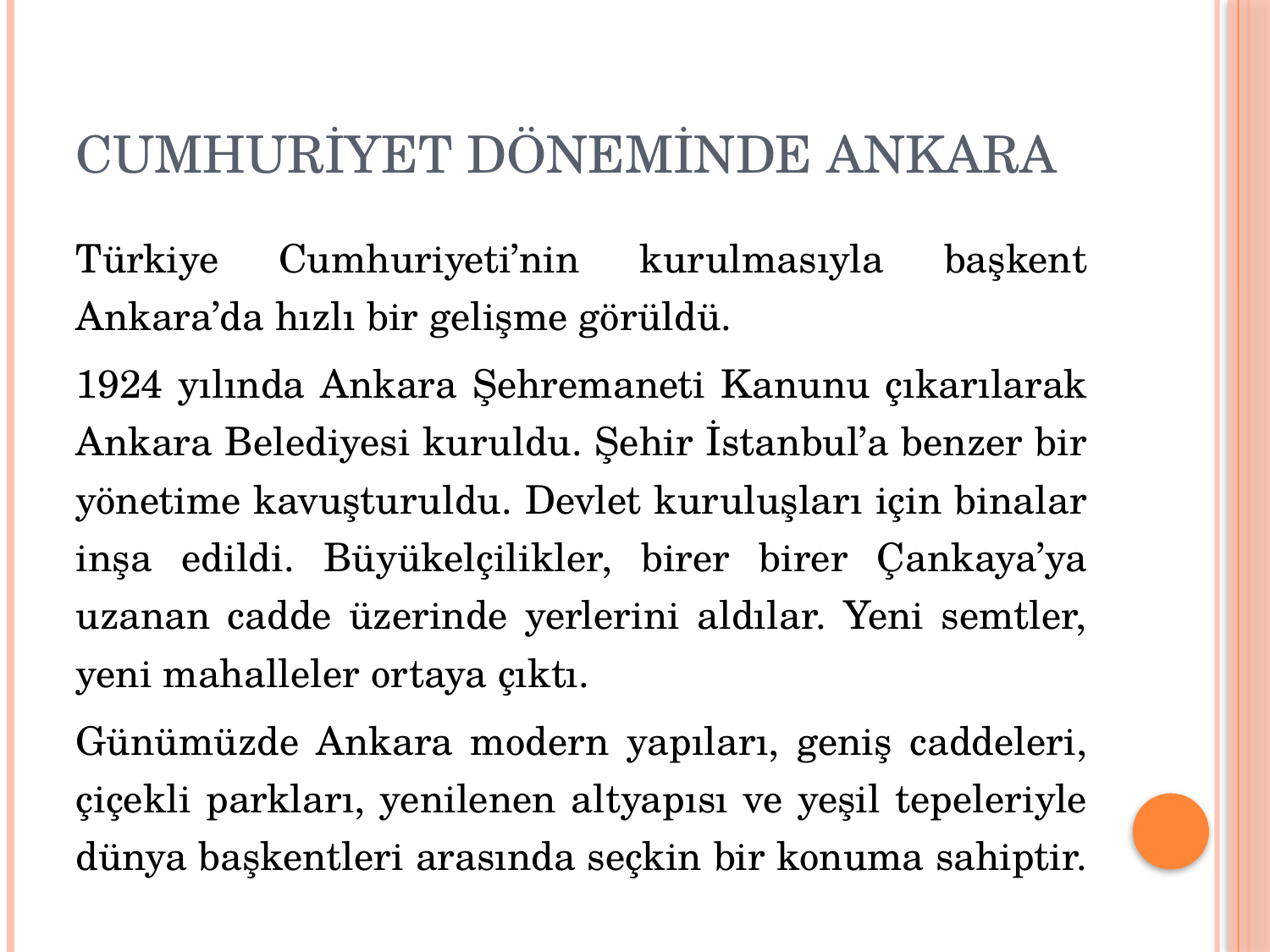

# CUMHURİYET DÖNEMİNDE ANKARA
Türkiye Cumhuriyeti’nin kurulmasıyla başkent Ankara’da hızlı bir gelişme görüldü.
1924 yılında Ankara Şehremaneti Kanunu çıkarılarak Ankara Belediyesi kuruldu. Şehir İstanbul’a benzer bir yönetime kavuşturuldu. Devlet kuruluşları için binalar inşa edildi. Büyükelçilikler, birer birer Çankaya’ya uzanan cadde üzerinde yerlerini aldılar. Yeni semtler, yeni mahalleler ortaya çıktı.
Günümüzde Ankara modern yapıları, geniş caddeleri, çiçekli parkları, yenilenen altyapısı ve yeşil tepeleriyle dünya başkentleri arasında seçkin bir konuma sahiptir.